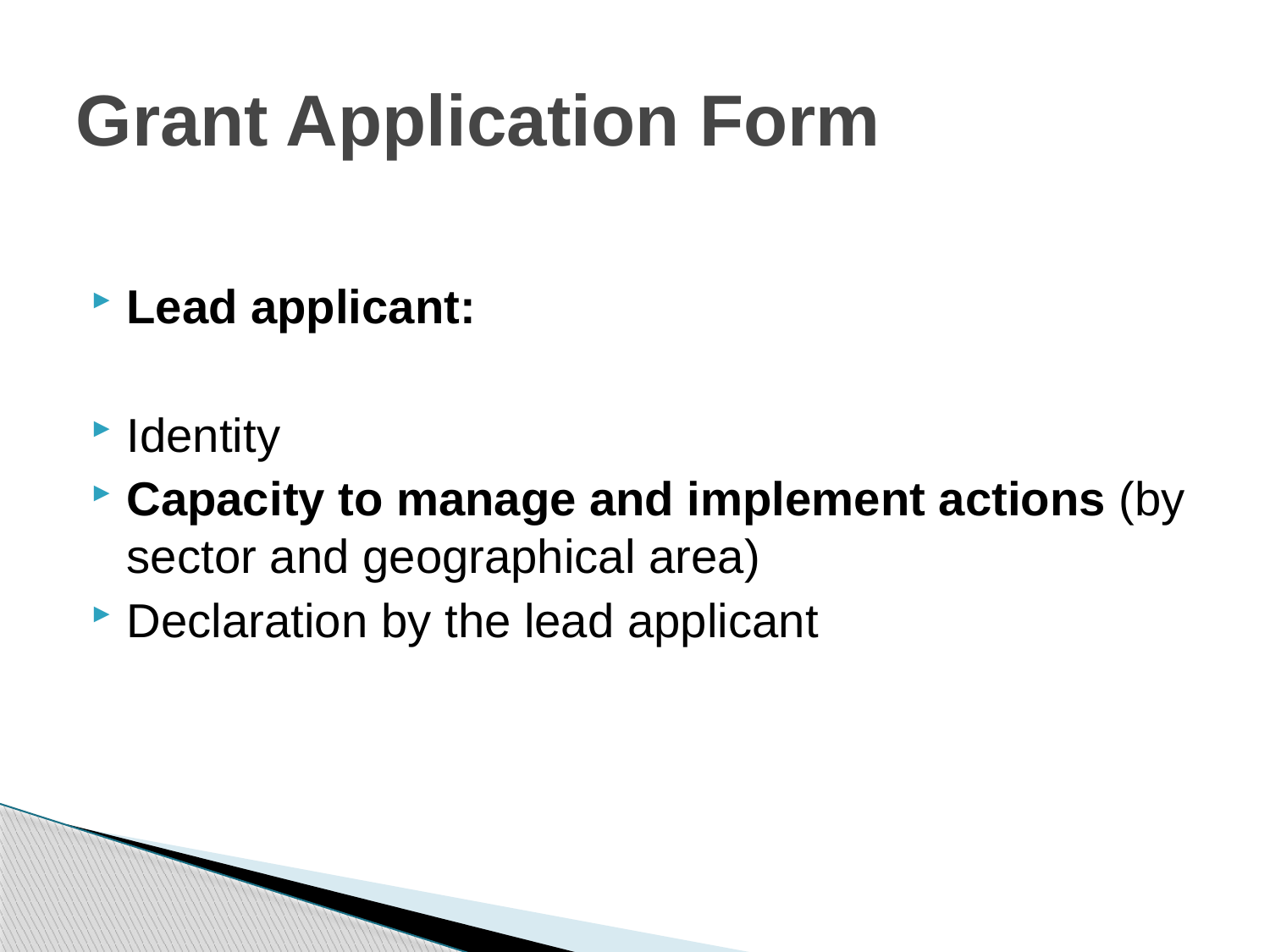

# Grant Application Form

Lead applicant:

Identity
Capacity to manage and implement actions (by sector and geographical area)
Declaration by the lead applicant